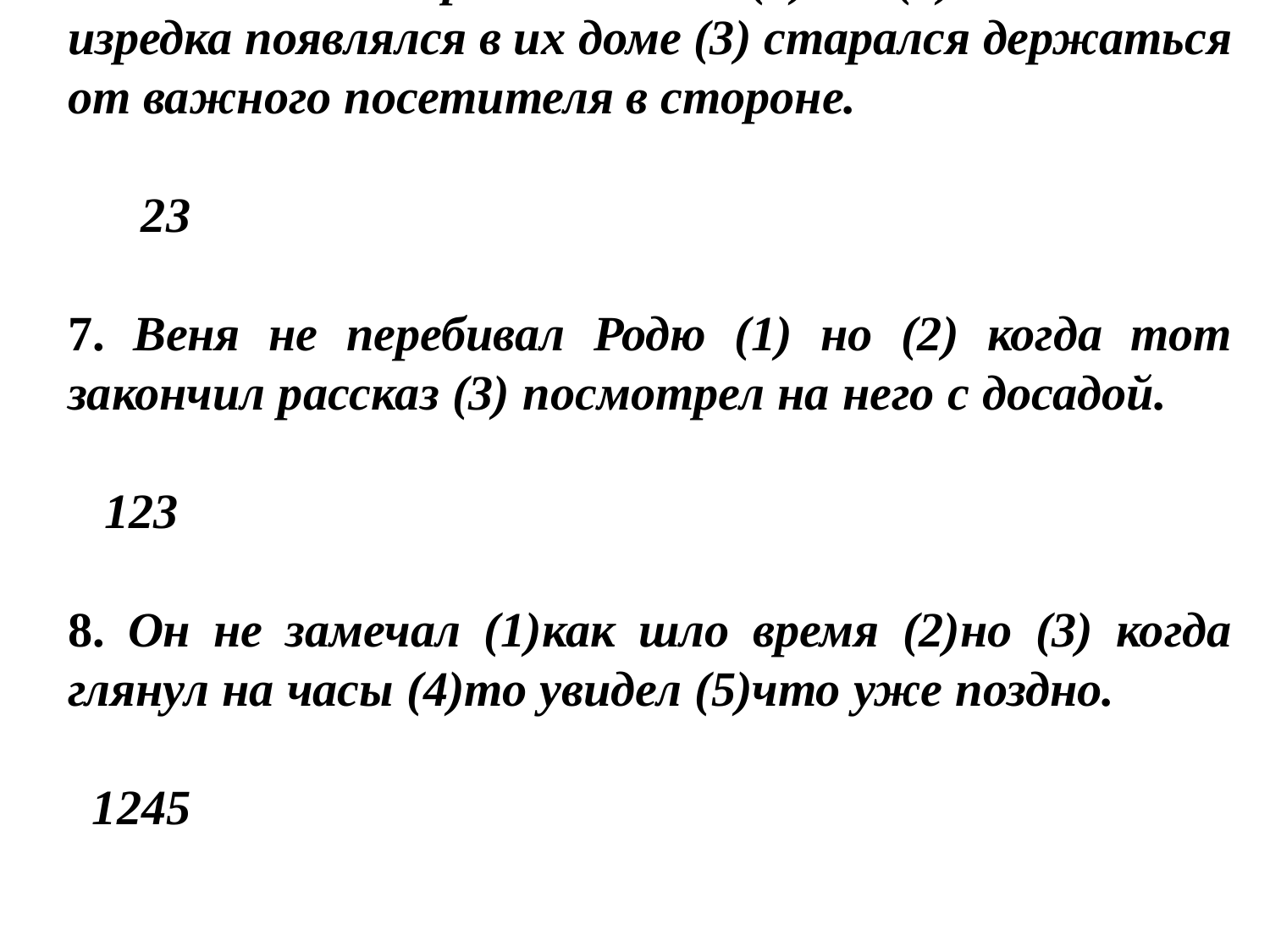

6. Мальчик старика боялся (1) и (2) когда тот изредка появлялся в их доме (3) старался держаться от важного посетителя в стороне.
      23

7. Веня не перебивал Родю (1) но (2) когда тот закончил рассказ (3) посмотрел на него с досадой.
   123

8. Он не замечал (1)как шло время (2)но (3) когда глянул на часы (4)то увидел (5)что уже поздно.
  1245